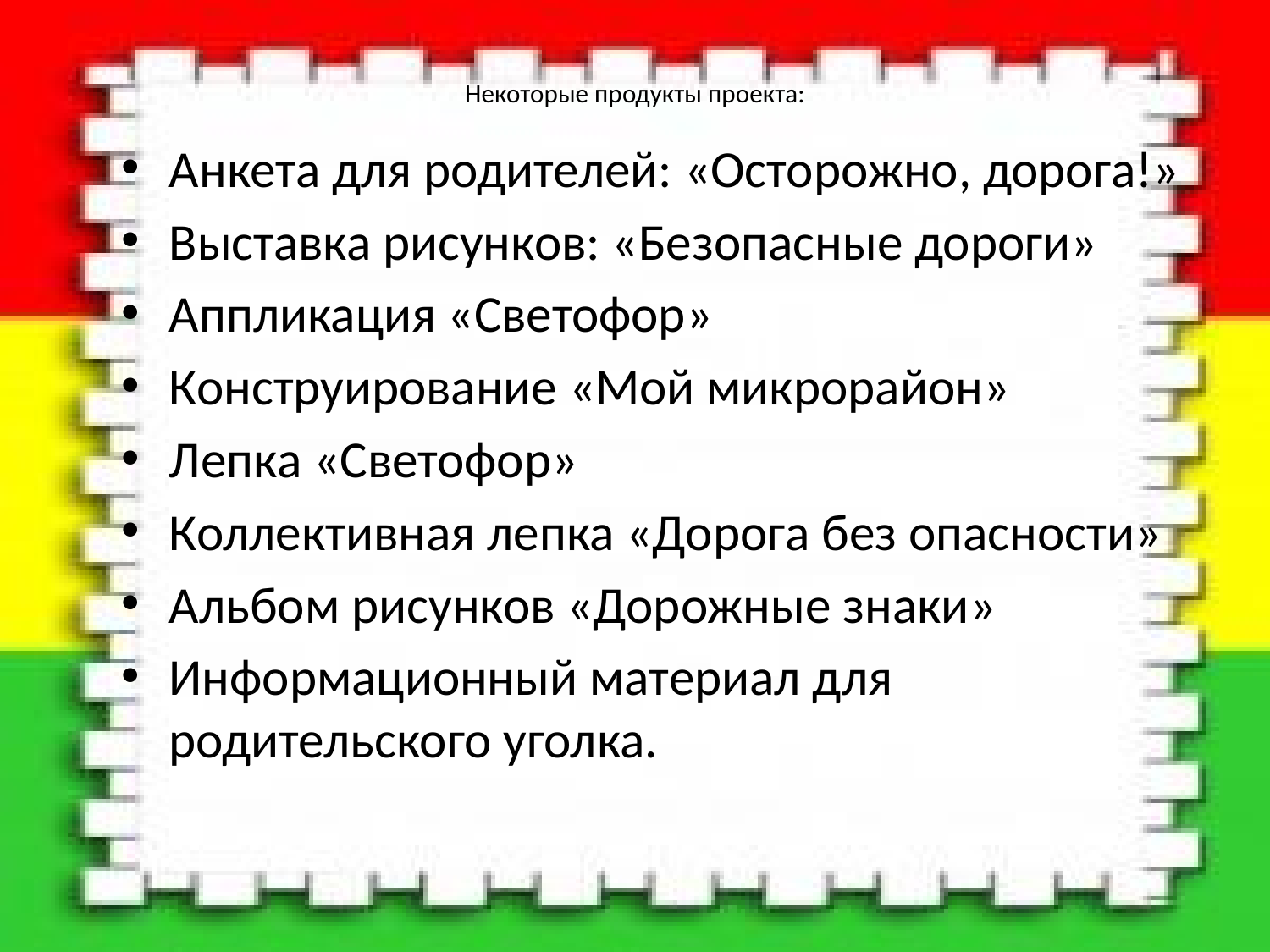

# Некоторые продукты проекта:
Анкета для родителей: «Осторожно, дорога!»
Выставка рисунков: «Безопасные дороги»
Аппликация «Светофор»
Конструирование «Мой микрорайон»
Лепка «Светофор»
Коллективная лепка «Дорога без опасности»
Альбом рисунков «Дорожные знаки»
Информационный материал для родительского уголка.